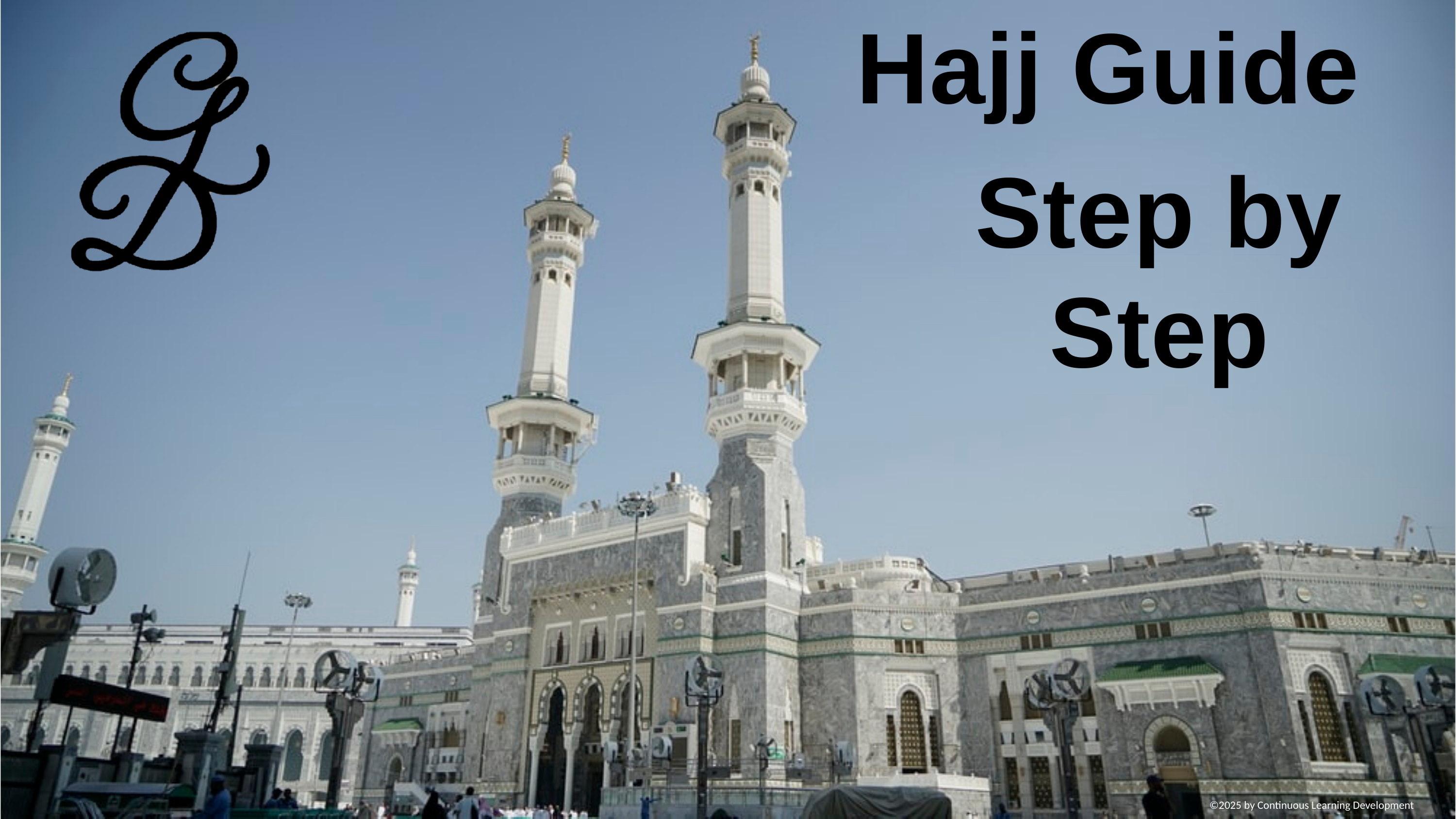

Hajj Guide
Step by Step
©2025 by Continuous Learning Development